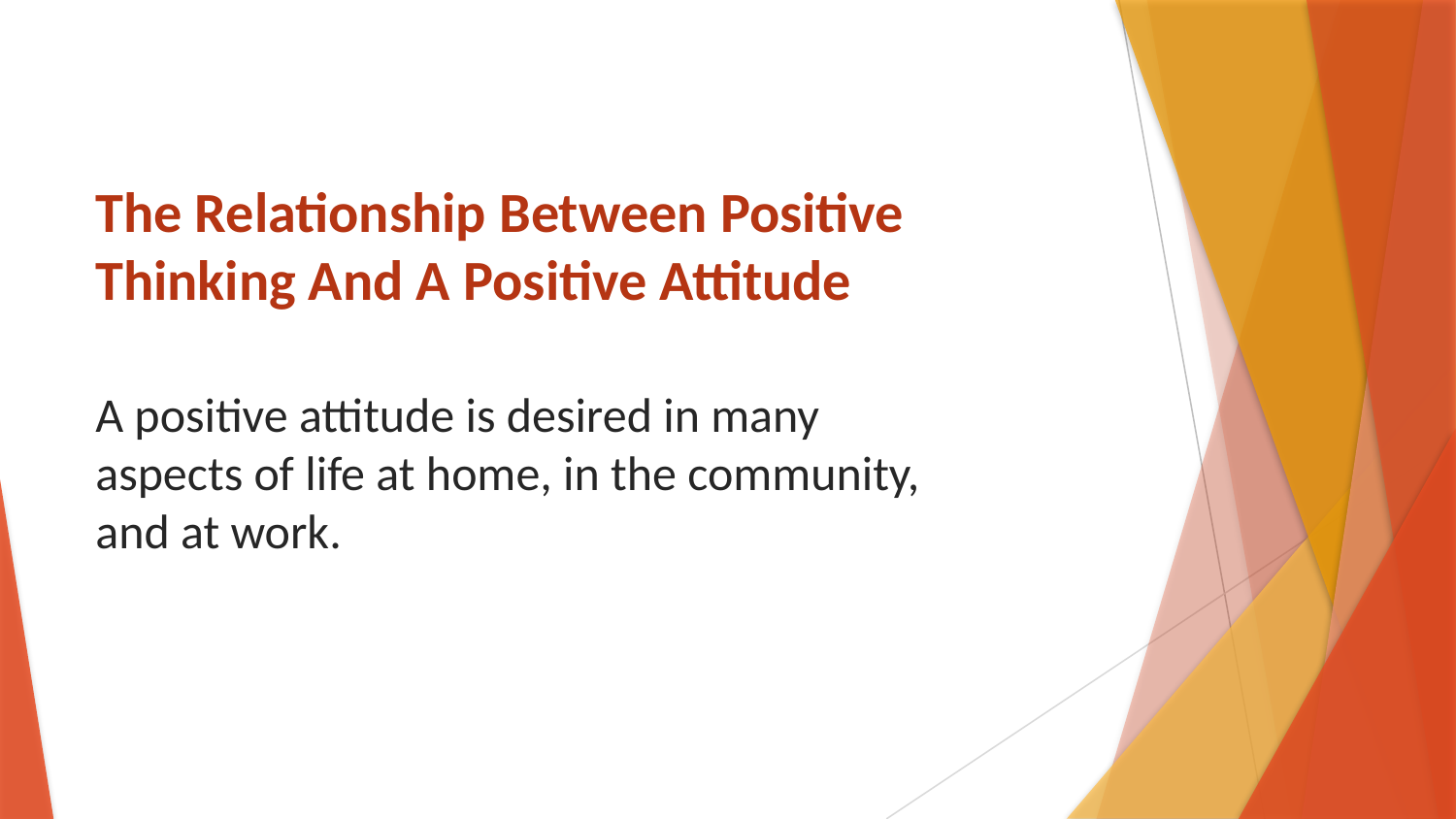

# The Relationship Between Positive Thinking And A Positive Attitude
A positive attitude is desired in many aspects of life at home, in the community, and at work.